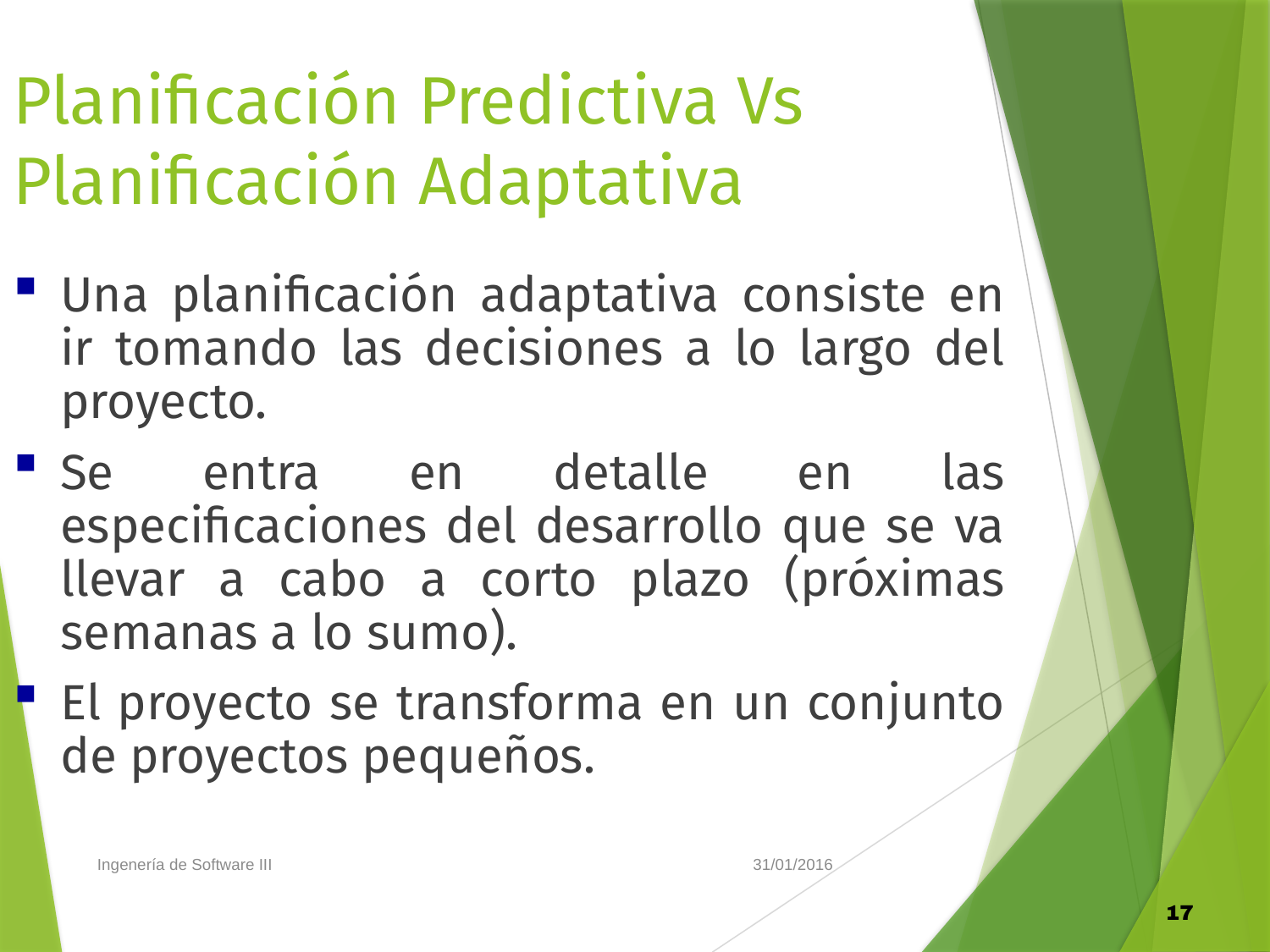

Planificación Predictiva Vs Planificación Adaptativa
Una planificación adaptativa consiste en ir tomando las decisiones a lo largo del proyecto.
Se entra en detalle en las especificaciones del desarrollo que se va llevar a cabo a corto plazo (próximas semanas a lo sumo).
El proyecto se transforma en un conjunto de proyectos pequeños.
Ingenería de Software III
31/01/2016
17